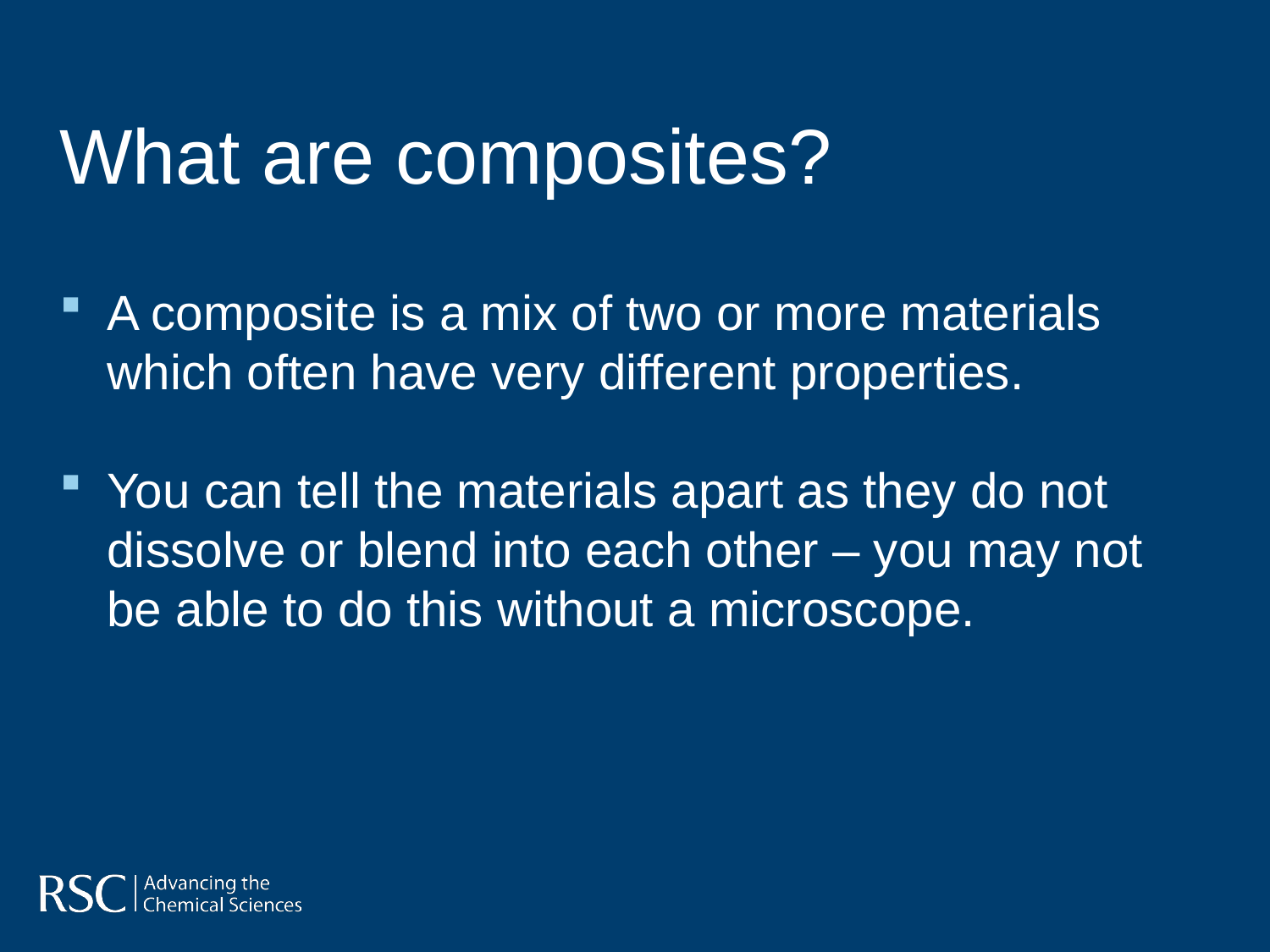

# What are composites?
A composite is a mix of two or more materials which often have very different properties.

You can tell the materials apart as they do not dissolve or blend into each other – you may not be able to do this without a microscope.